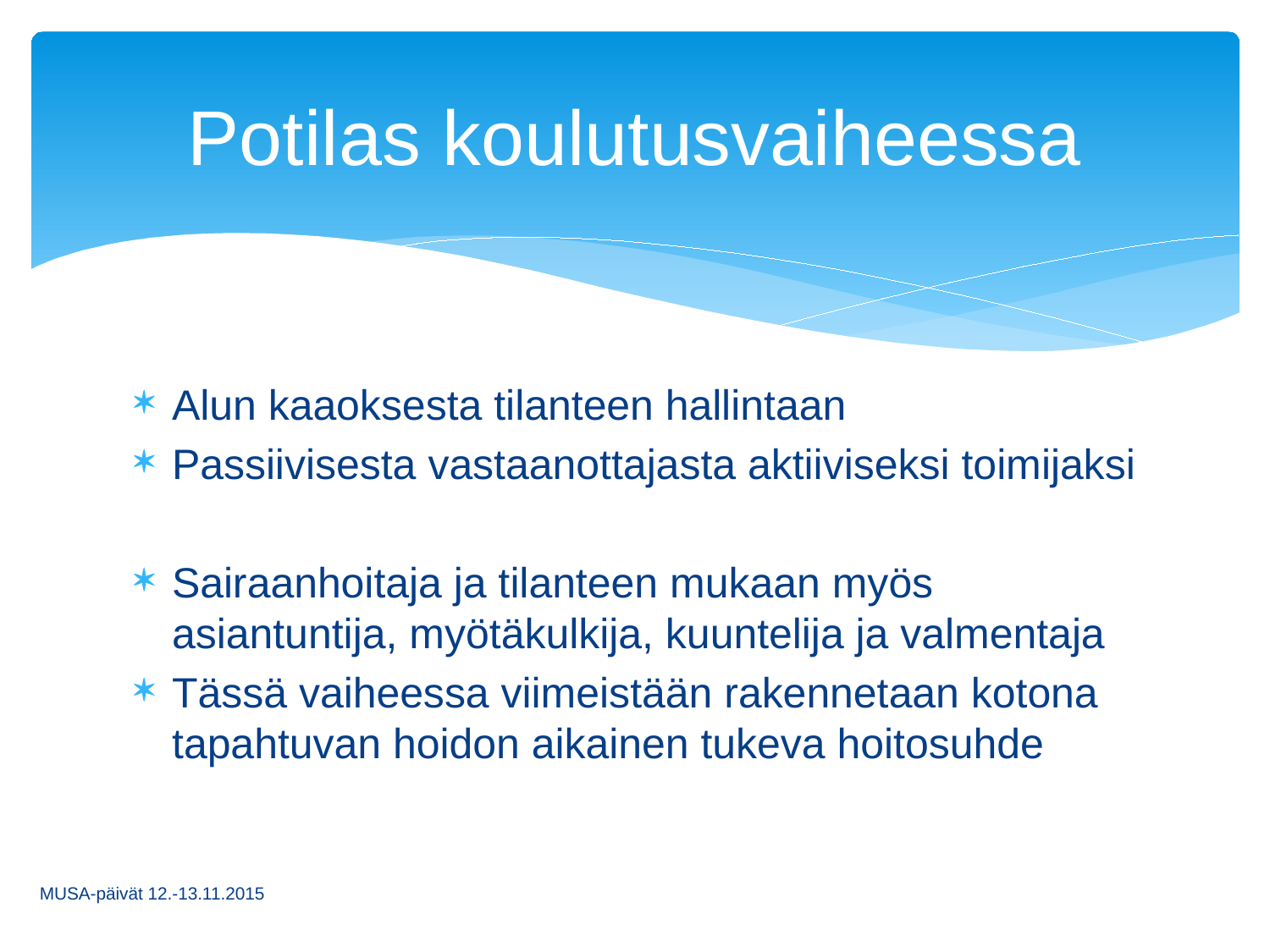

# Potilas koulutusvaiheessa
Alun kaaoksesta tilanteen hallintaan
Passiivisesta vastaanottajasta aktiiviseksi toimijaksi

Sairaanhoitaja ja tilanteen mukaan myös asiantuntija, myötäkulkija, kuuntelija ja valmentaja
Tässä vaiheessa viimeistään rakennetaan kotona tapahtuvan hoidon aikainen tukeva hoitosuhde
MUSA-päivät 12.-13.11.2015